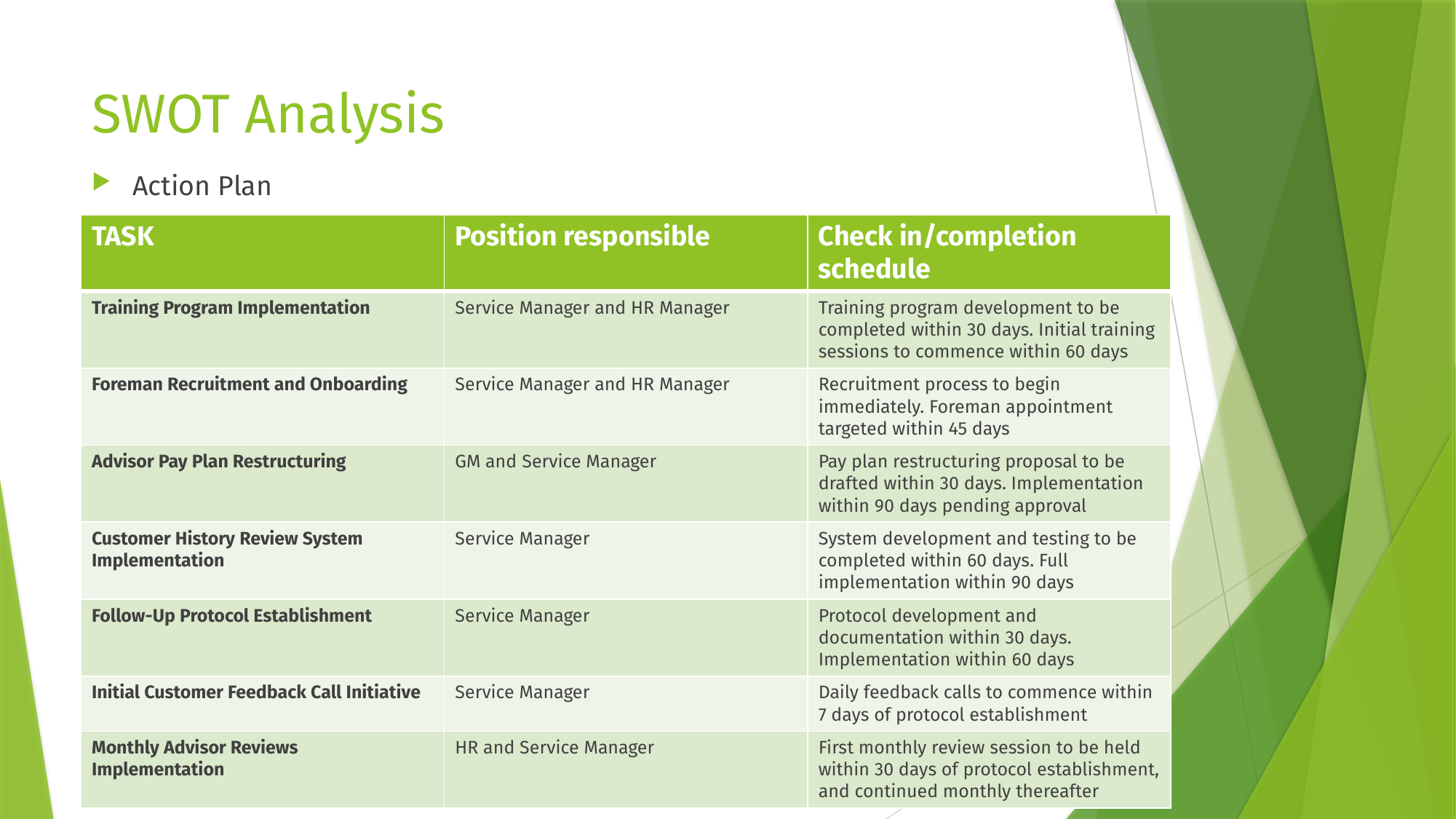

# SWOT Analysis
Action Plan

| TASK | Position responsible | Check in/completion schedule |
| --- | --- | --- |
| Training Program Implementation | Service Manager and HR Manager | Training program development to be completed within 30 days. Initial training sessions to commence within 60 days |
| Foreman Recruitment and Onboarding | Service Manager and HR Manager | Recruitment process to begin immediately. Foreman appointment targeted within 45 days |
| Advisor Pay Plan Restructuring | GM and Service Manager | Pay plan restructuring proposal to be drafted within 30 days. Implementation within 90 days pending approval |
| Customer History Review System Implementation | Service Manager | System development and testing to be completed within 60 days. Full implementation within 90 days |
| Follow-Up Protocol Establishment | Service Manager | Protocol development and documentation within 30 days. Implementation within 60 days |
| Initial Customer Feedback Call Initiative | Service Manager | Daily feedback calls to commence within 7 days of protocol establishment |
| Monthly Advisor Reviews Implementation | HR and Service Manager | First monthly review session to be held within 30 days of protocol establishment, and continued monthly thereafter |